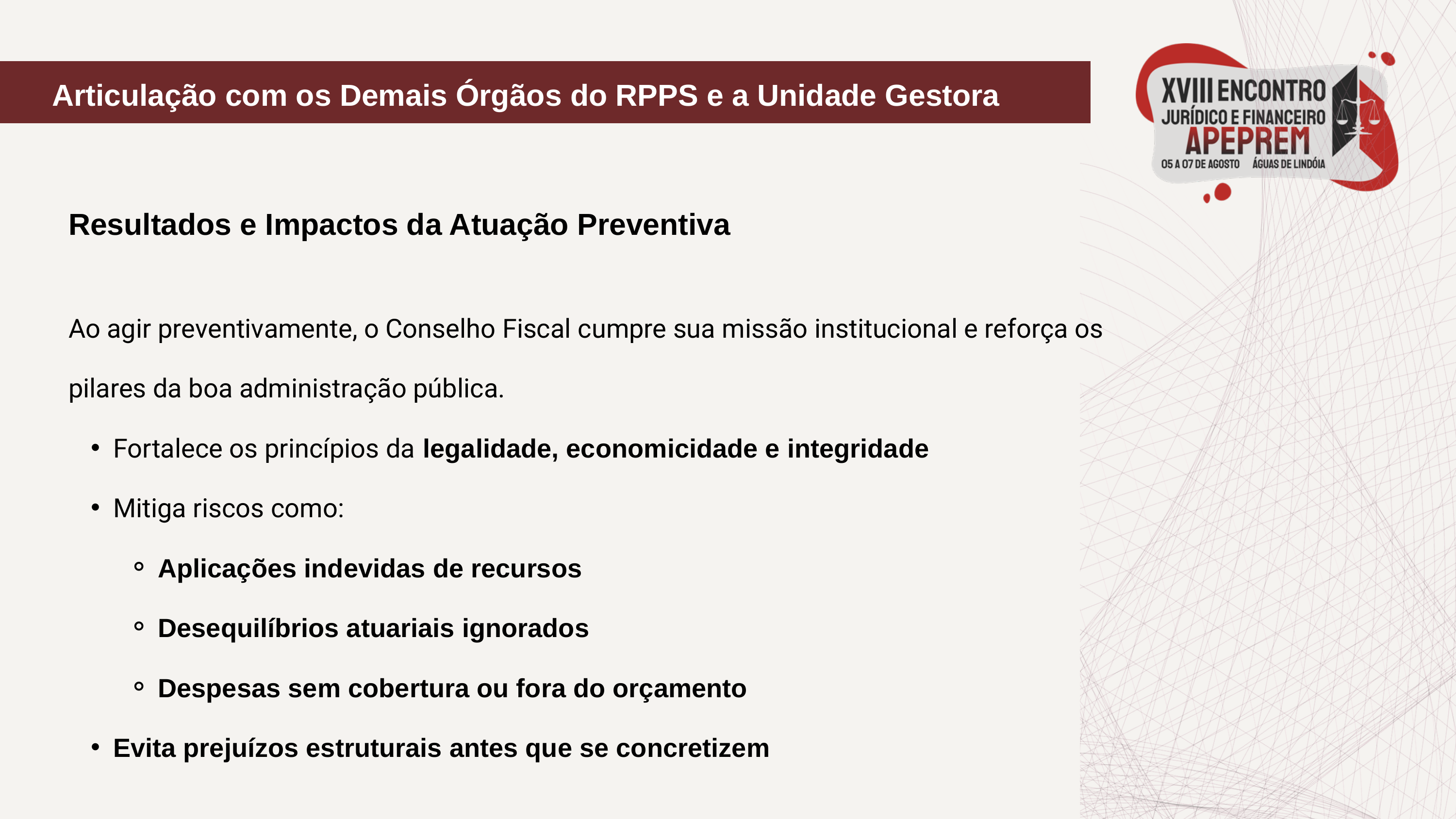

Articulação com os Demais Órgãos do RPPS e a Unidade Gestora
Resultados e Impactos da Atuação Preventiva
Ao agir preventivamente, o Conselho Fiscal cumpre sua missão institucional e reforça os pilares da boa administração pública.
Fortalece os princípios da legalidade, economicidade e integridade
Mitiga riscos como:
Aplicações indevidas de recursos
Desequilíbrios atuariais ignorados
Despesas sem cobertura ou fora do orçamento
Evita prejuízos estruturais antes que se concretizem